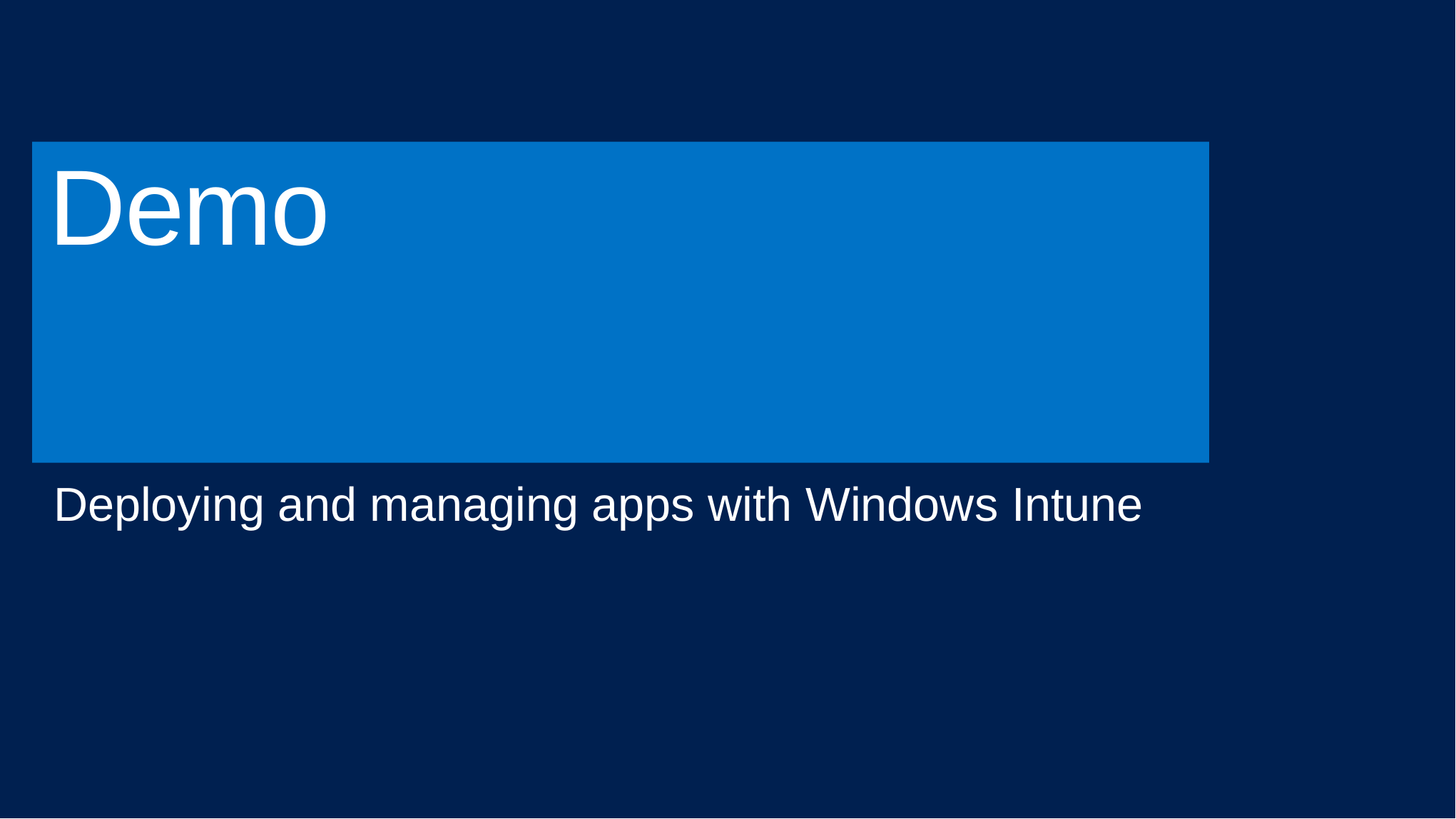

# Demo
Deploying and managing apps with Windows Intune